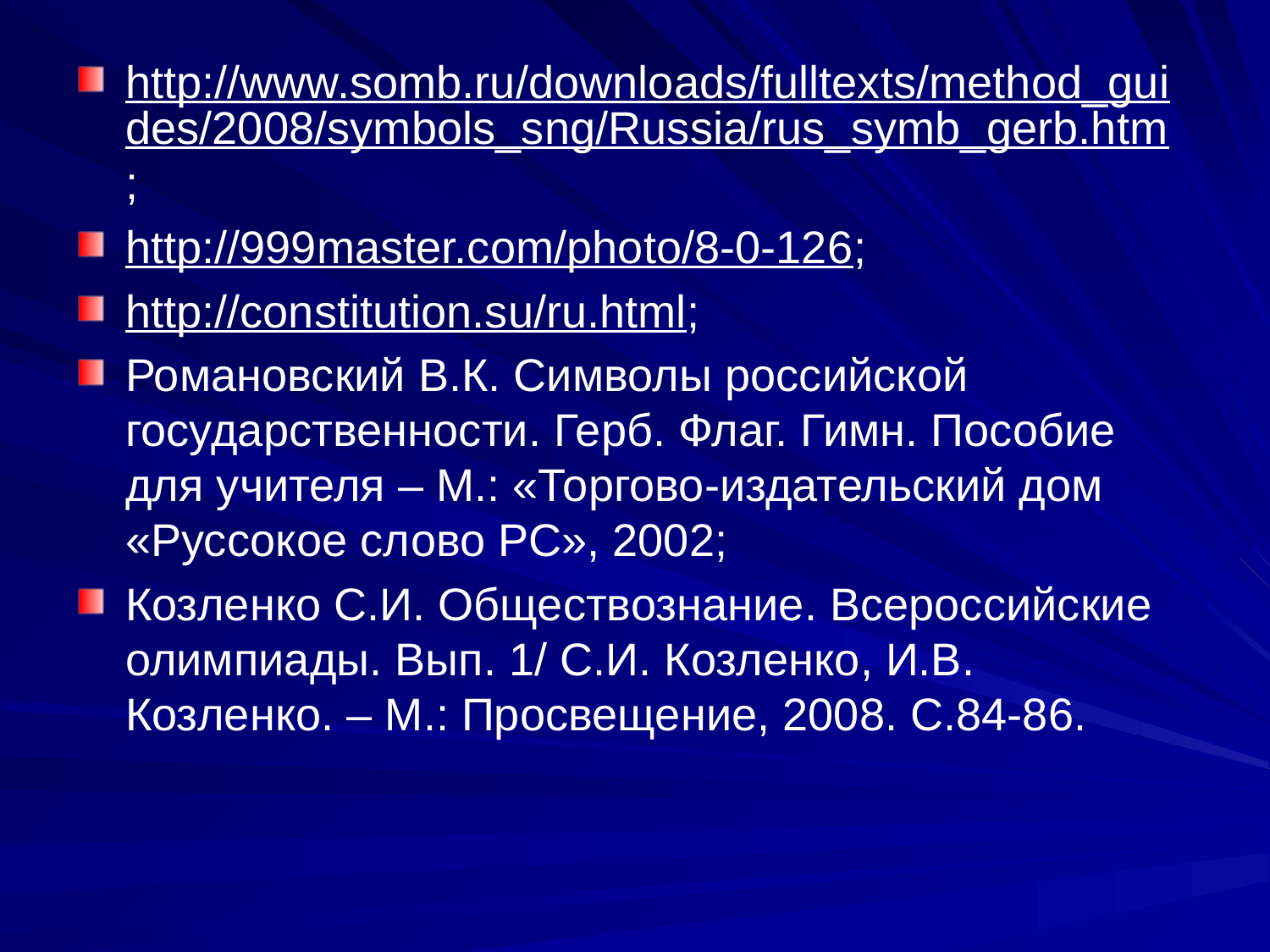

http://www.somb.ru/downloads/fulltexts/method_guides/2008/symbols_sng/Russia/rus_symb_gerb.htm;
http://999master.com/photo/8-0-126;
http://constitution.su/ru.html;
Романовский В.К. Символы российской государственности. Герб. Флаг. Гимн. Пособие для учителя – М.: «Торгово-издательский дом «Руссокое слово РС», 2002;
Козленко С.И. Обществознание. Всероссийские олимпиады. Вып. 1/ С.И. Козленко, И.В. Козленко. – М.: Просвещение, 2008. С.84-86.